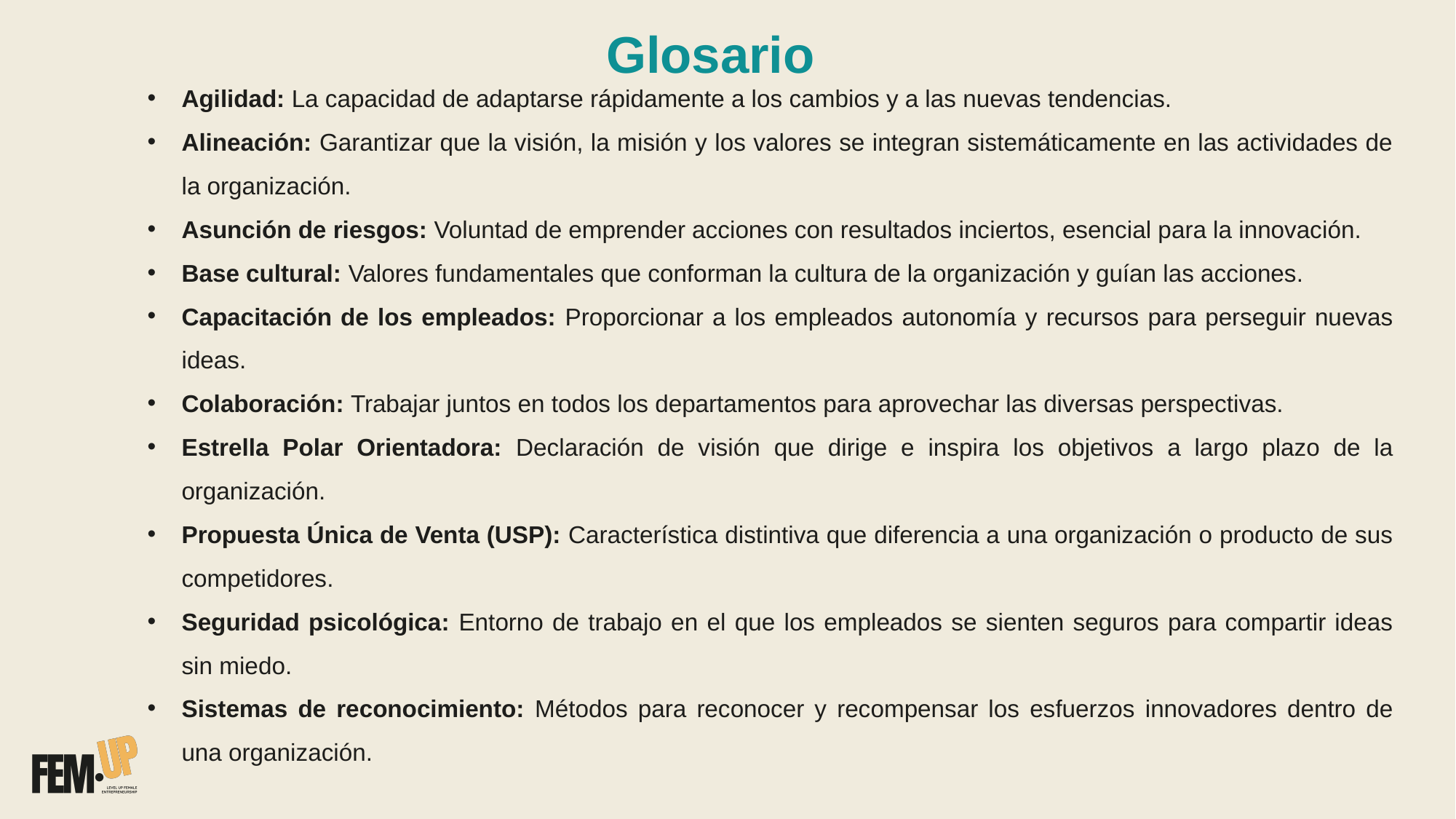

Glosario
Agilidad: La capacidad de adaptarse rápidamente a los cambios y a las nuevas tendencias.
Alineación: Garantizar que la visión, la misión y los valores se integran sistemáticamente en las actividades de la organización.
Asunción de riesgos: Voluntad de emprender acciones con resultados inciertos, esencial para la innovación.
Base cultural: Valores fundamentales que conforman la cultura de la organización y guían las acciones.
Capacitación de los empleados: Proporcionar a los empleados autonomía y recursos para perseguir nuevas ideas.
Colaboración: Trabajar juntos en todos los departamentos para aprovechar las diversas perspectivas.
Estrella Polar Orientadora: Declaración de visión que dirige e inspira los objetivos a largo plazo de la organización.
Propuesta Única de Venta (USP): Característica distintiva que diferencia a una organización o producto de sus competidores.
Seguridad psicológica: Entorno de trabajo en el que los empleados se sienten seguros para compartir ideas sin miedo.
Sistemas de reconocimiento: Métodos para reconocer y recompensar los esfuerzos innovadores dentro de una organización.